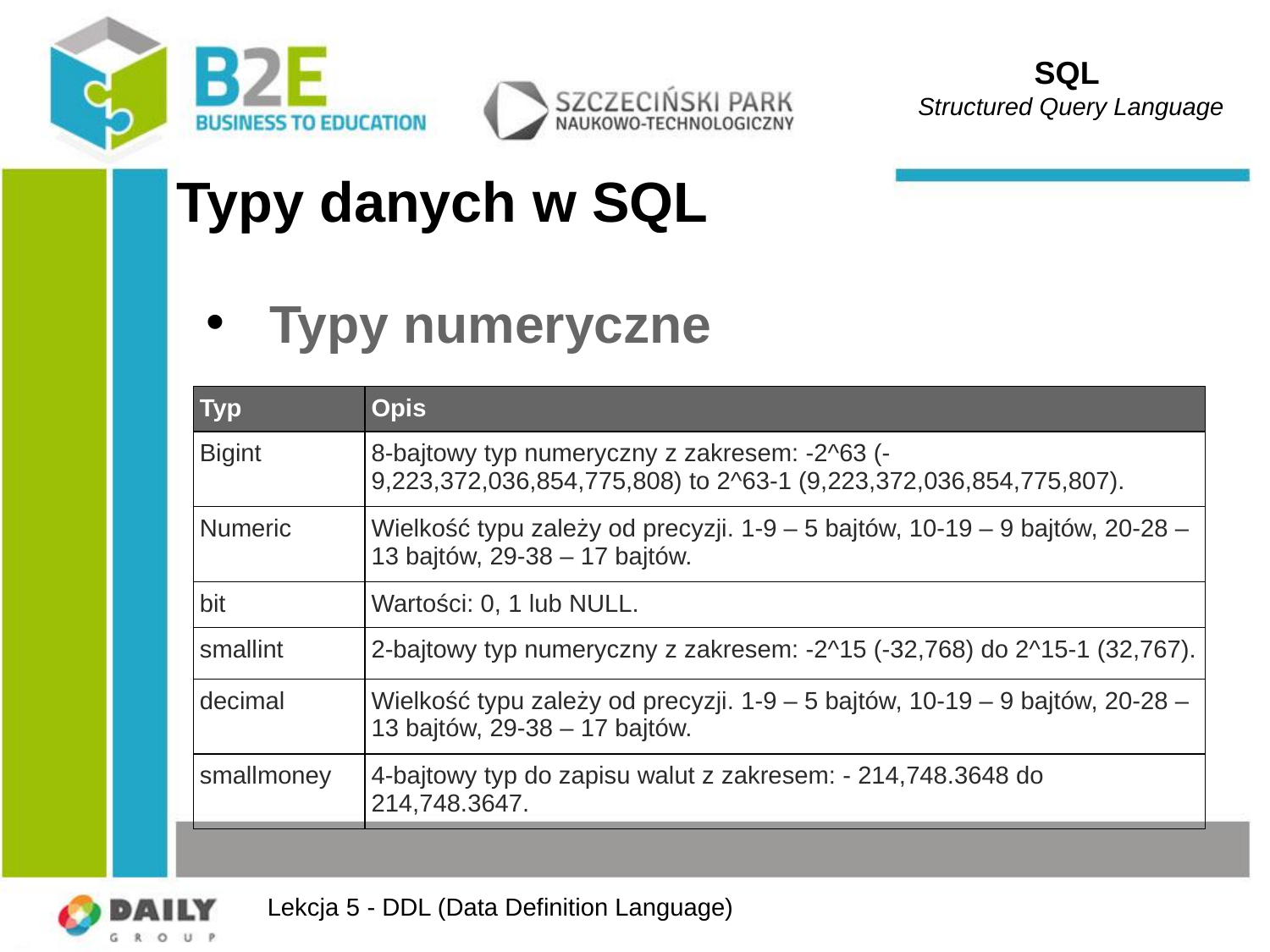

SQL
Structured Query Language
# Typy danych w SQL
Typy numeryczne

| Typ | Opis |
| --- | --- |
| Bigint | 8-bajtowy typ numeryczny z zakresem: -2^63 (-9,223,372,036,854,775,808) to 2^63-1 (9,223,372,036,854,775,807). |
| Numeric | Wielkość typu zależy od precyzji. 1-9 – 5 bajtów, 10-19 – 9 bajtów, 20-28 – 13 bajtów, 29-38 – 17 bajtów. |
| bit | Wartości: 0, 1 lub NULL. |
| smallint | 2-bajtowy typ numeryczny z zakresem: -2^15 (-32,768) do 2^15-1 (32,767). |
| decimal | Wielkość typu zależy od precyzji. 1-9 – 5 bajtów, 10-19 – 9 bajtów, 20-28 – 13 bajtów, 29-38 – 17 bajtów. |
| smallmoney | 4-bajtowy typ do zapisu walut z zakresem: - 214,748.3648 do 214,748.3647. |
Lekcja 5 - DDL (Data Definition Language)